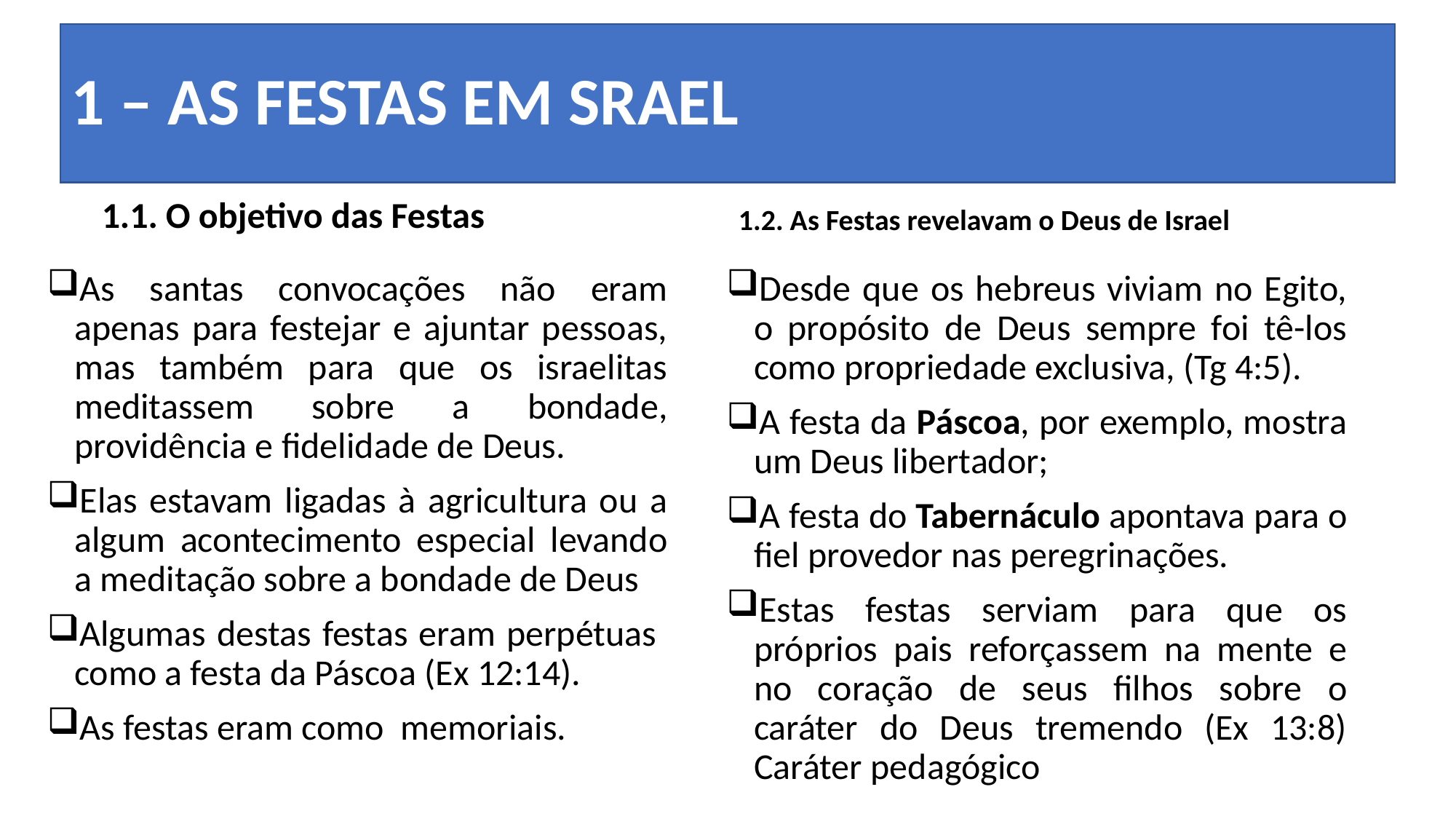

# 1 – AS FESTAS EM SRAEL
1.2. As Festas revelavam o Deus de Israel
1.1. O objetivo das Festas
As santas convocações não eram apenas para festejar e ajuntar pessoas, mas também para que os israelitas meditassem sobre a bondade, providência e fidelidade de Deus.
Elas estavam ligadas à agricultura ou a algum acontecimento especial levando a meditação sobre a bondade de Deus
Algumas destas festas eram perpétuas  como a festa da Páscoa (Ex 12:14).
As festas eram como  memoriais.
Desde que os hebreus viviam no Egito, o propósito de Deus sempre foi tê-los como propriedade exclusiva, (Tg 4:5).
A festa da Páscoa, por exemplo, mostra um Deus libertador;
A festa do Tabernáculo apontava para o fiel provedor nas peregrinações.
Estas festas serviam para que os próprios pais reforçassem na mente e no coração de seus filhos sobre o caráter do Deus tremendo (Ex 13:8) Caráter pedagógico